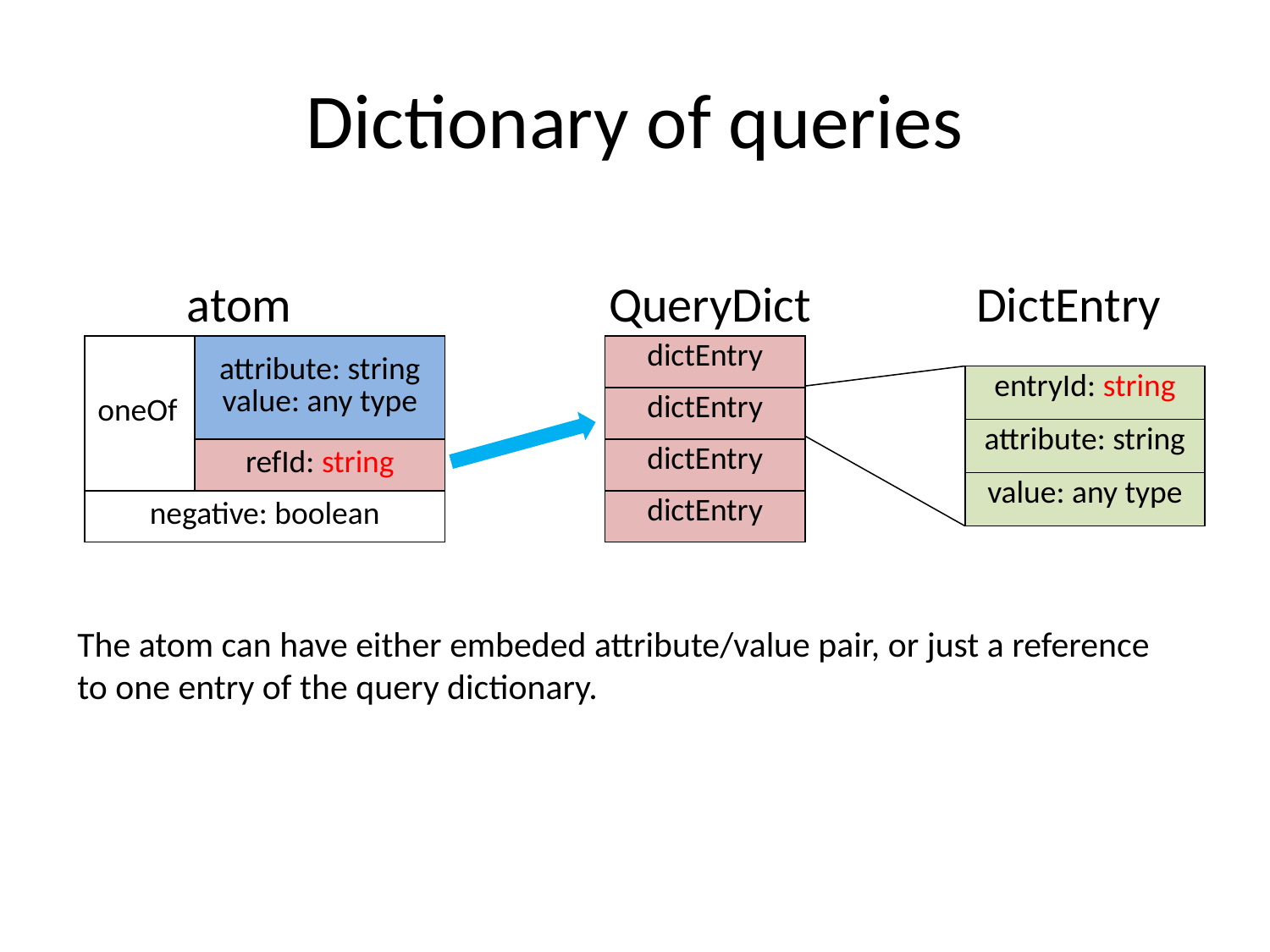

# Dictionary of queries
atom
QueryDict
DictEntry
| oneOf | attribute: string value: any type |
| --- | --- |
|  | refId: string |
| negative: boolean |  |
| dictEntry |
| --- |
| dictEntry |
| dictEntry |
| dictEntry |
| entryId: string |
| --- |
| attribute: string |
| value: any type |

The atom can have either embeded attribute/value pair, or just a reference to one entry of the query dictionary.